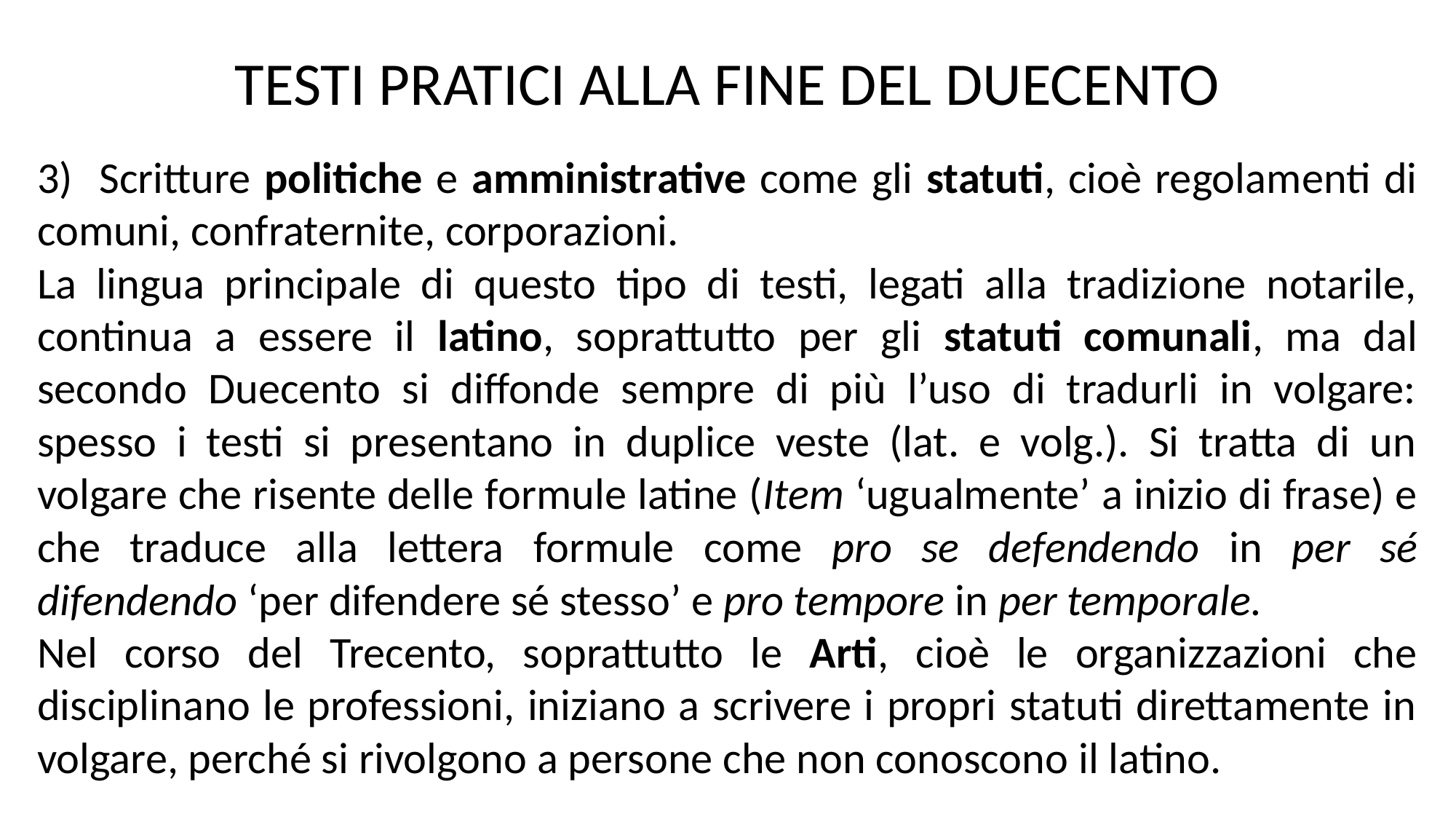

TESTI PRATICI ALLA FINE DEL DUECENTO
3)  Scritture politiche e amministrative come gli statuti, cioè regolamenti di comuni, confraternite, corporazioni.
La lingua principale di questo tipo di testi, legati alla tradizione notarile, continua a essere il latino, soprattutto per gli statuti comunali, ma dal secondo Duecento si diffonde sempre di più l’uso di tradurli in volgare: spesso i testi si presentano in duplice veste (lat. e volg.). Si tratta di un volgare che risente delle formule latine (Item ‘ugualmente’ a inizio di frase) e che traduce alla lettera formule come pro se defendendo in per sé difendendo ‘per difendere sé stesso’ e pro tempore in per temporale.
Nel corso del Trecento, soprattutto le Arti, cioè le organizzazioni che disciplinano le professioni, iniziano a scrivere i propri statuti direttamente in volgare, perché si rivolgono a persone che non conoscono il latino.